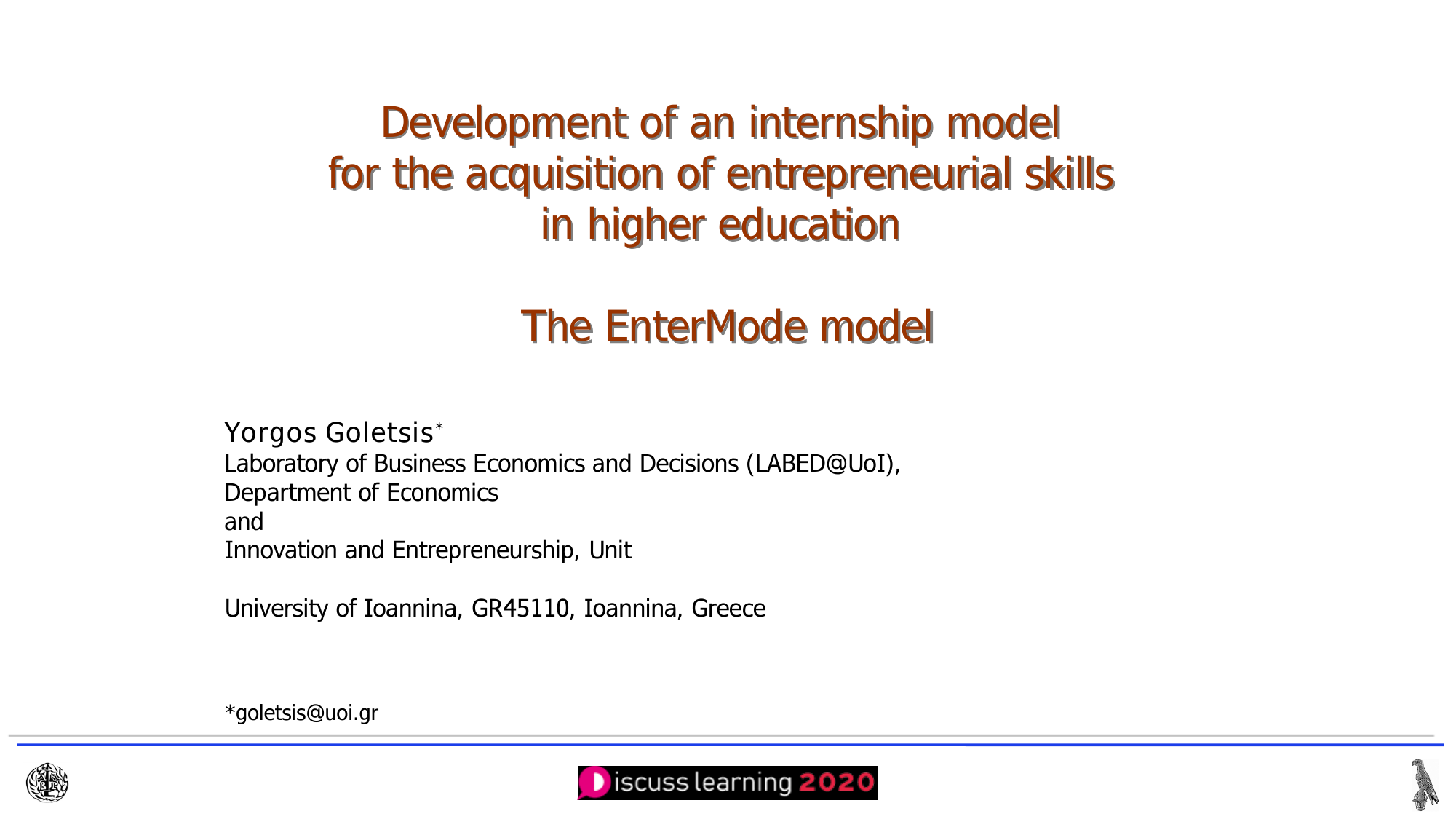

# Development of an internship model for the acquisition of entrepreneurial skills in higher education The EnterMode model

Yorgos Goletsis*
Laboratory of Business Economics and Decisions (LABED@UoI),
Department of Economics
and
Innovation and Entrepreneurship, Unit

University of Ioannina, GR45110, Ioannina, Greece

*goletsis@uoi.gr